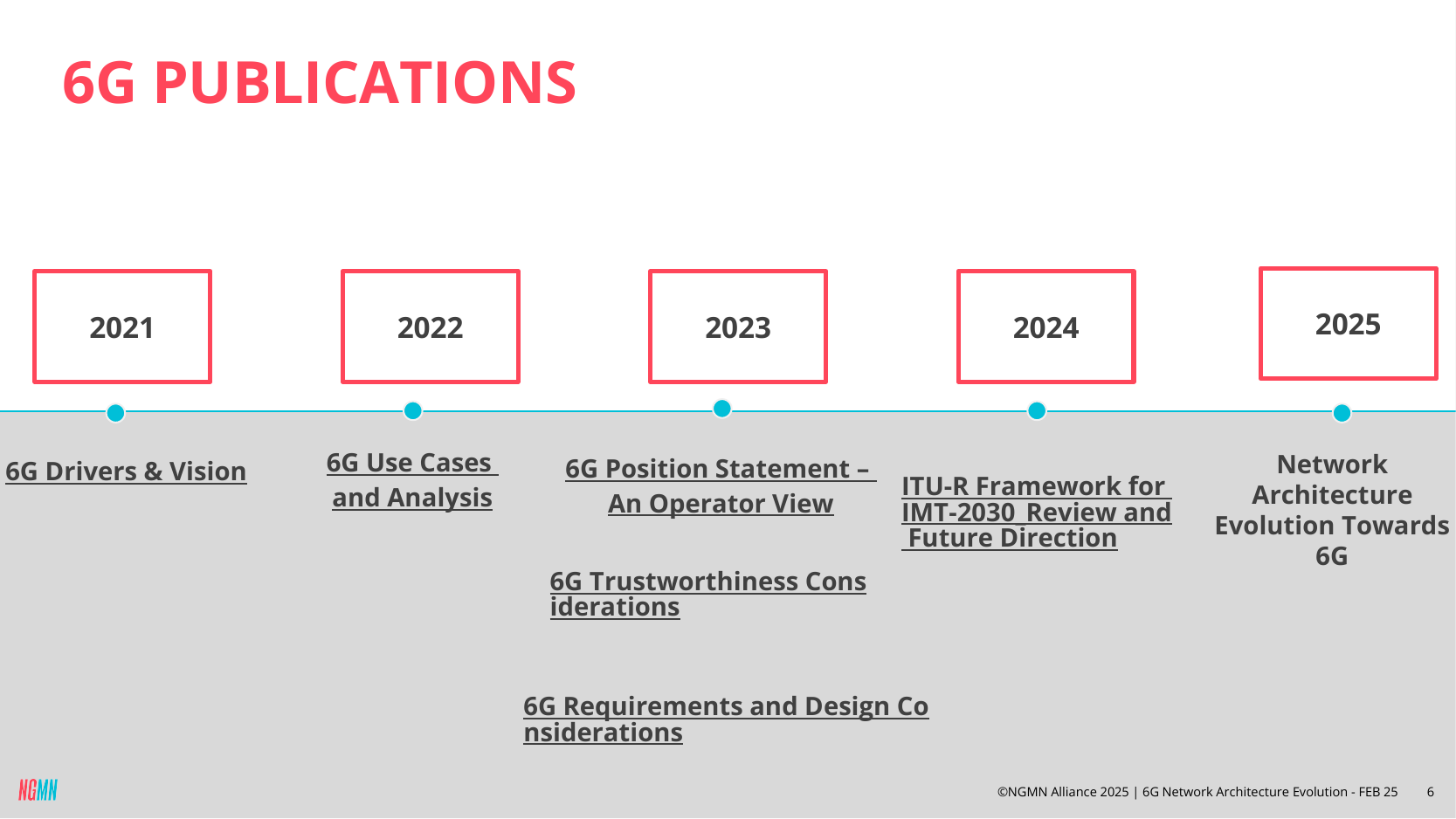

# 6G PUBLICATIONS

2025

2022

2021

2023

2024

Network Architecture Evolution Towards 6G
6G Use Cases
and Analysis
6G Position Statement –
An Operator View
ITU-R Framework for IMT-2030_Review and Future Direction
6G Drivers & Vision
6G Trustworthiness Considerations
6G Requirements and Design Considerations
©NGMN Alliance 2025 | 6G Network Architecture Evolution - FEB 25
6